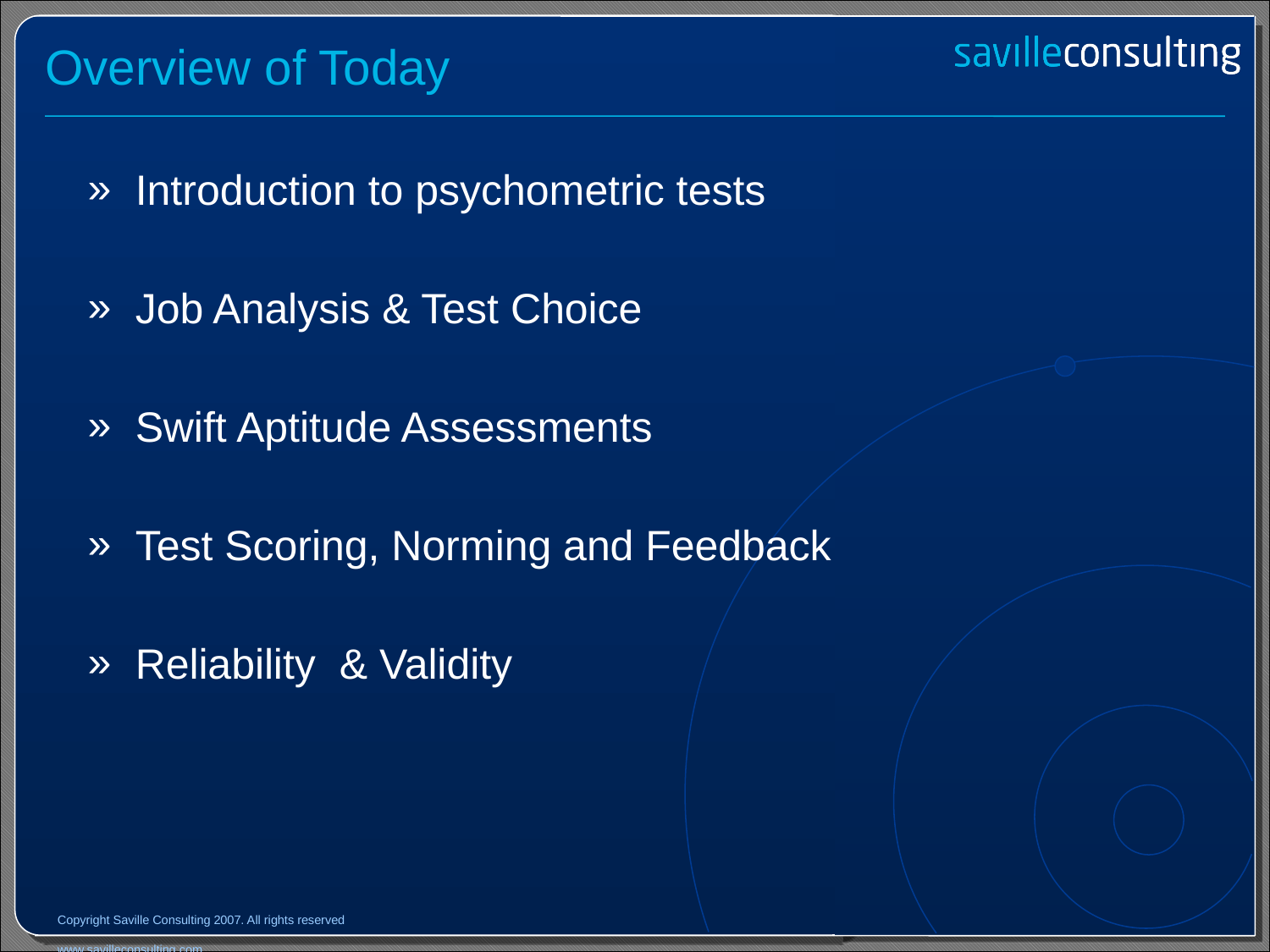

# Overview of Today
Introduction to psychometric tests

Job Analysis & Test Choice

Swift Aptitude Assessments

Test Scoring, Norming and Feedback

Reliability  & Validity